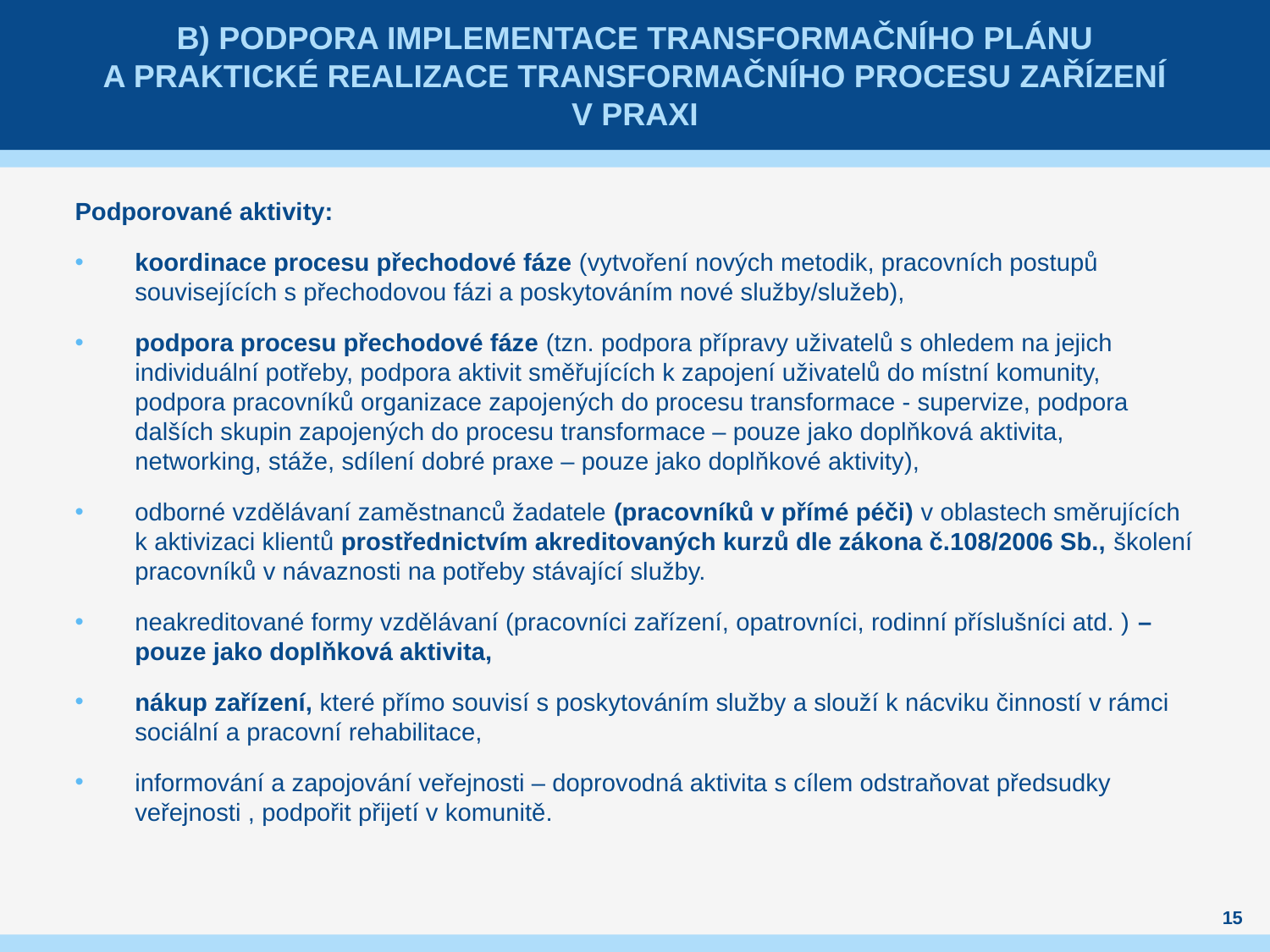

# B) Podpora implementace transformačního plánu a praktické realizace transformačního procesu zařízení v praxi
Podporované aktivity:
koordinace procesu přechodové fáze (vytvoření nových metodik, pracovních postupů souvisejících s přechodovou fázi a poskytováním nové služby/služeb),
podpora procesu přechodové fáze (tzn. podpora přípravy uživatelů s ohledem na jejich individuální potřeby, podpora aktivit směřujících k zapojení uživatelů do místní komunity, podpora pracovníků organizace zapojených do procesu transformace - supervize, podpora dalších skupin zapojených do procesu transformace – pouze jako doplňková aktivita, networking, stáže, sdílení dobré praxe – pouze jako doplňkové aktivity),
odborné vzdělávaní zaměstnanců žadatele (pracovníků v přímé péči) v oblastech směrujících
k aktivizaci klientů prostřednictvím akreditovaných kurzů dle zákona č.108/2006 Sb., školení pracovníků v návaznosti na potřeby stávající služby.
neakreditované formy vzdělávaní (pracovníci zařízení, opatrovníci, rodinní příslušníci atd. ) – pouze jako doplňková aktivita,
nákup zařízení, které přímo souvisí s poskytováním služby a slouží k nácviku činností v rámci sociální a pracovní rehabilitace,
informování a zapojování veřejnosti – doprovodná aktivita s cílem odstraňovat předsudky veřejnosti , podpořit přijetí v komunitě.

15